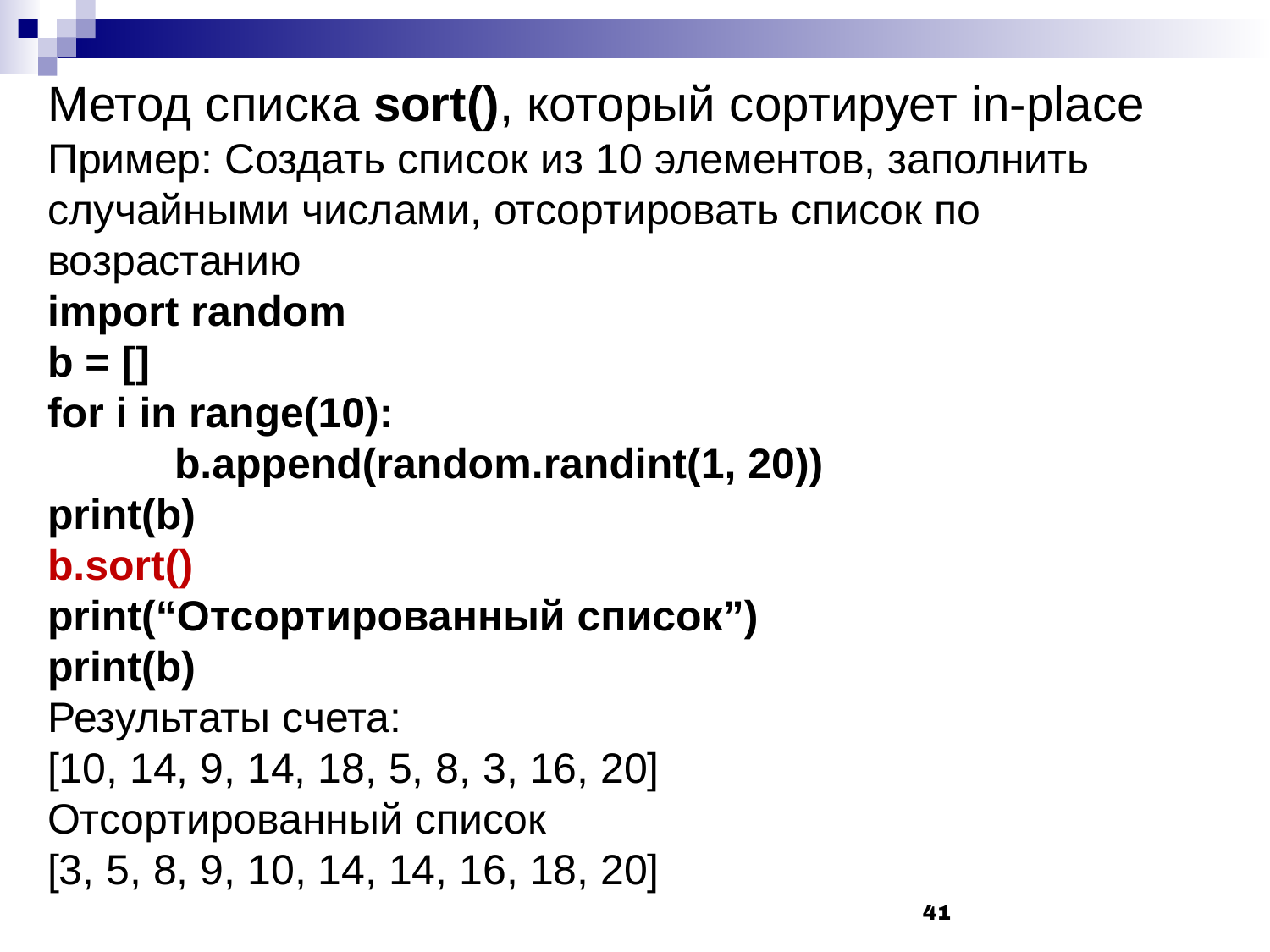

Метод списка sort(), который сортирует in-place
Пример: Создать список из 10 элементов, заполнить случайными числами, отсортировать список по возрастанию
import random
b = []
for i in range(10):
	b.append(random.randint(1, 20))
print(b)
b.sort()
print(“Отсортированный список”)
print(b)
Результаты счета:
[10, 14, 9, 14, 18, 5, 8, 3, 16, 20]
Отсортированный список
[3, 5, 8, 9, 10, 14, 14, 16, 18, 20]

41